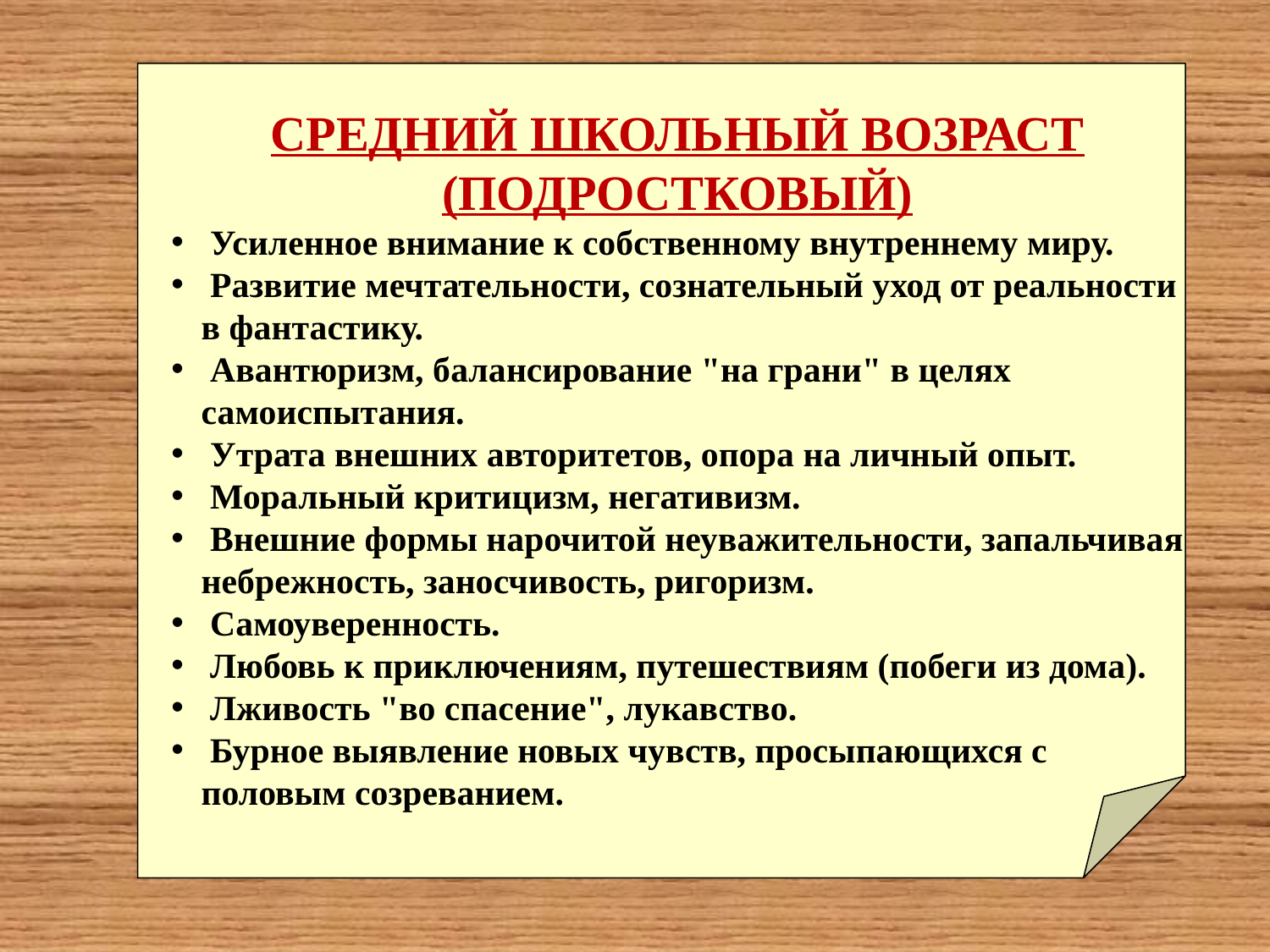

СРЕДНИЙ ШКОЛЬНЫЙ ВОЗРАСТ (ПОДРОСТКОВЫЙ)
 Усиленное внимание к собственному внутреннему миру.
 Развитие мечтательности, сознательный уход от реальности в фантастику.
 Авантюризм, балансирование "на грани" в целях самоиспытания.
 Утрата внешних авторитетов, опора на личный опыт.
 Моральный критицизм, негативизм.
 Внешние формы нарочитой неуважительности, запальчивая небрежность, заносчивость, ригоризм.
 Самоуверенность.
 Любовь к приключениям, путешествиям (побеги из дома).
 Лживость "во спасение", лукавство.
 Бурное выявление новых чувств, просыпающихся с половым созреванием.